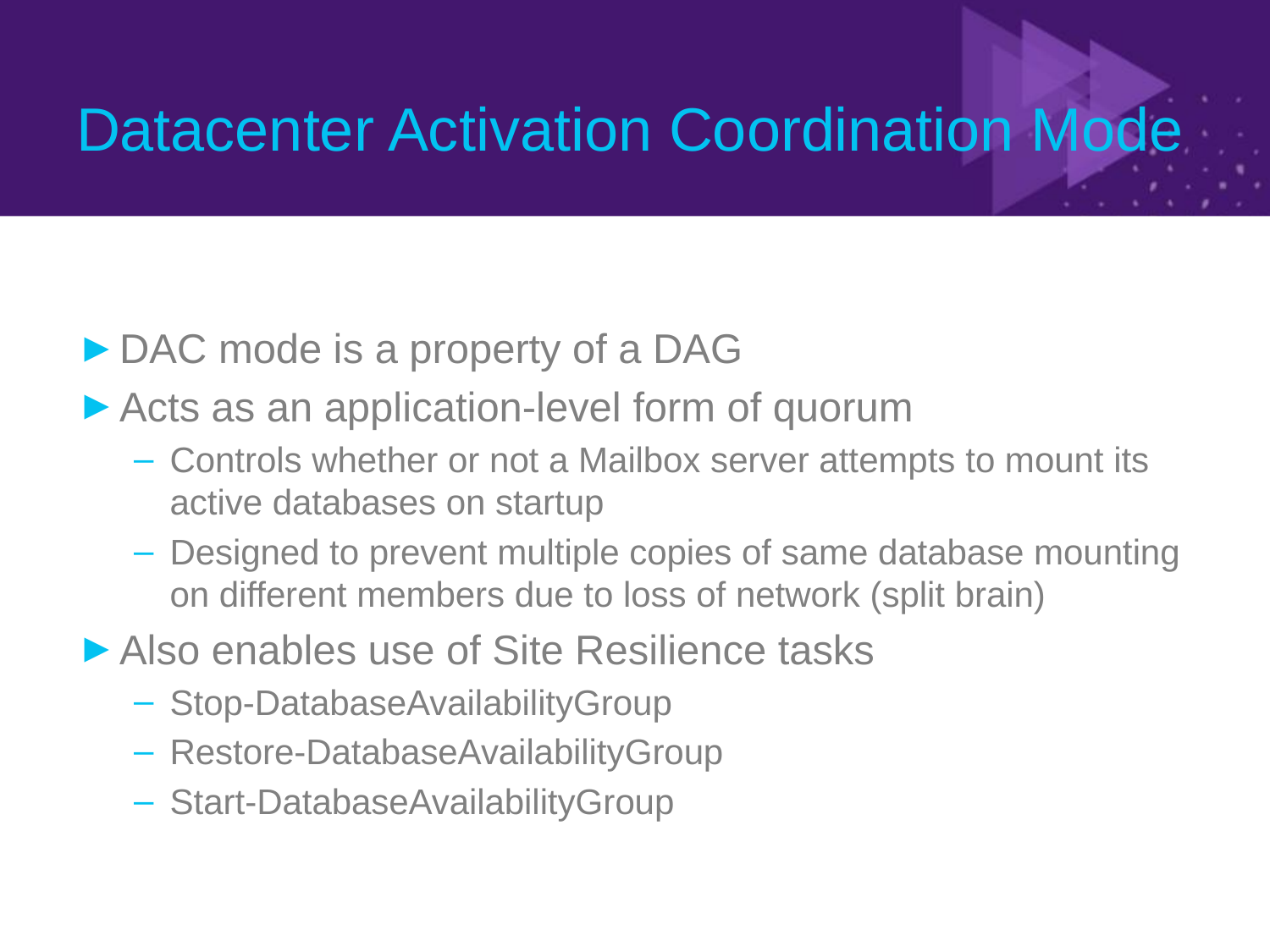

# Datacenter Activation Coordination Mode
DAC mode is a property of a DAG
Acts as an application-level form of quorum
Controls whether or not a Mailbox server attempts to mount its active databases on startup
Designed to prevent multiple copies of same database mounting on different members due to loss of network (split brain)
Also enables use of Site Resilience tasks
Stop-DatabaseAvailabilityGroup
Restore-DatabaseAvailabilityGroup
Start-DatabaseAvailabilityGroup